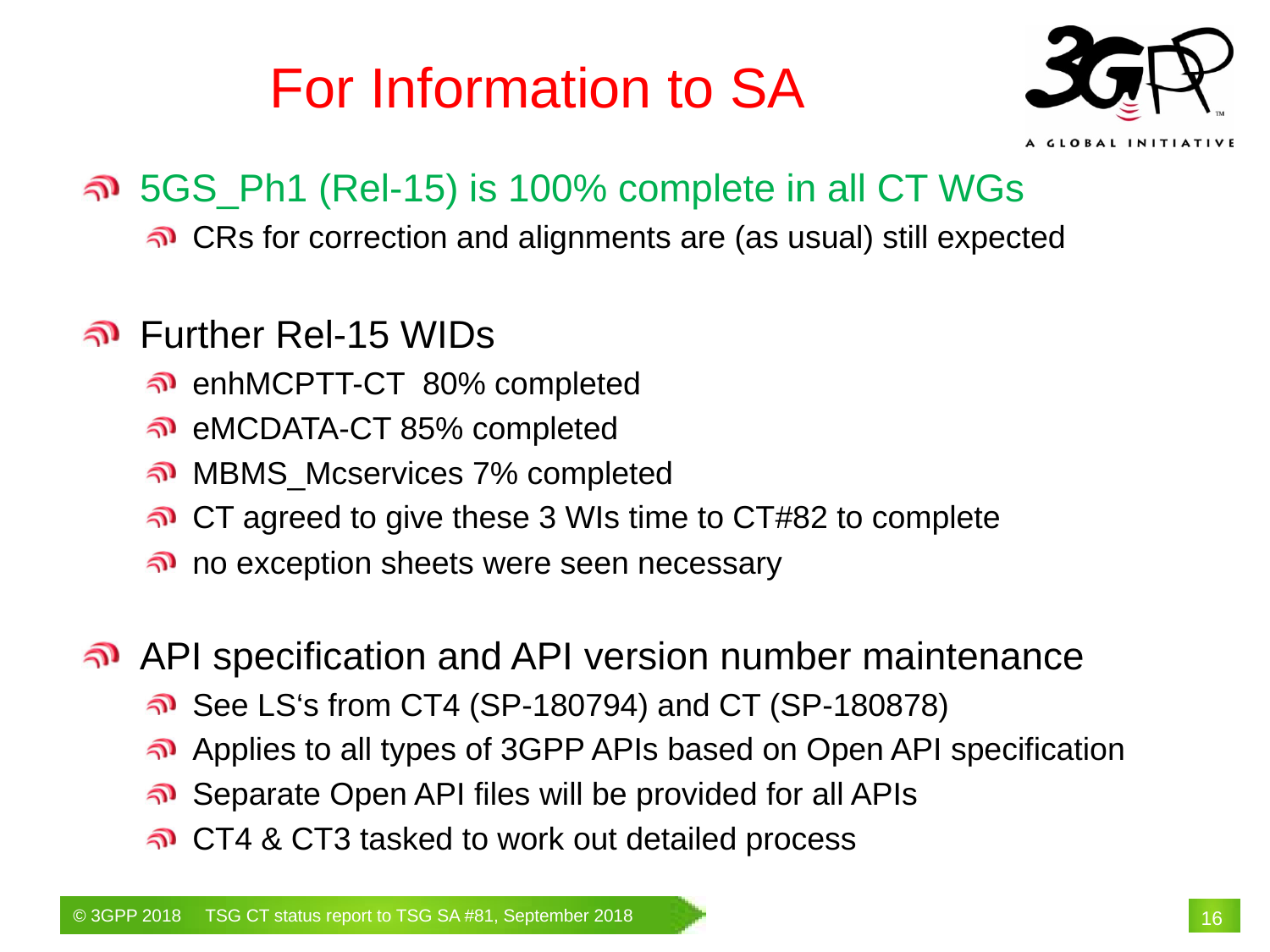

# For Information to SA
 5GS_Ph1 (Rel-15) is 100% complete in all CT WGs
CRs for correction and alignments are (as usual) still expected

 Further Rel-15 WIDs
enhMCPTT-CT  80% completed
eMCDATA-CT 85% completed
MBMS_Mcservices 7% completed
CT agreed to give these 3 WIs time to CT#82 to complete
no exception sheets were seen necessary

 API specification and API version number maintenance
See LS‘s from CT4 (SP-180794) and CT (SP-180878)
Applies to all types of 3GPP APIs based on Open API specification
Separate Open API files will be provided for all APIs
CT4 & CT3 tasked to work out detailed process

16